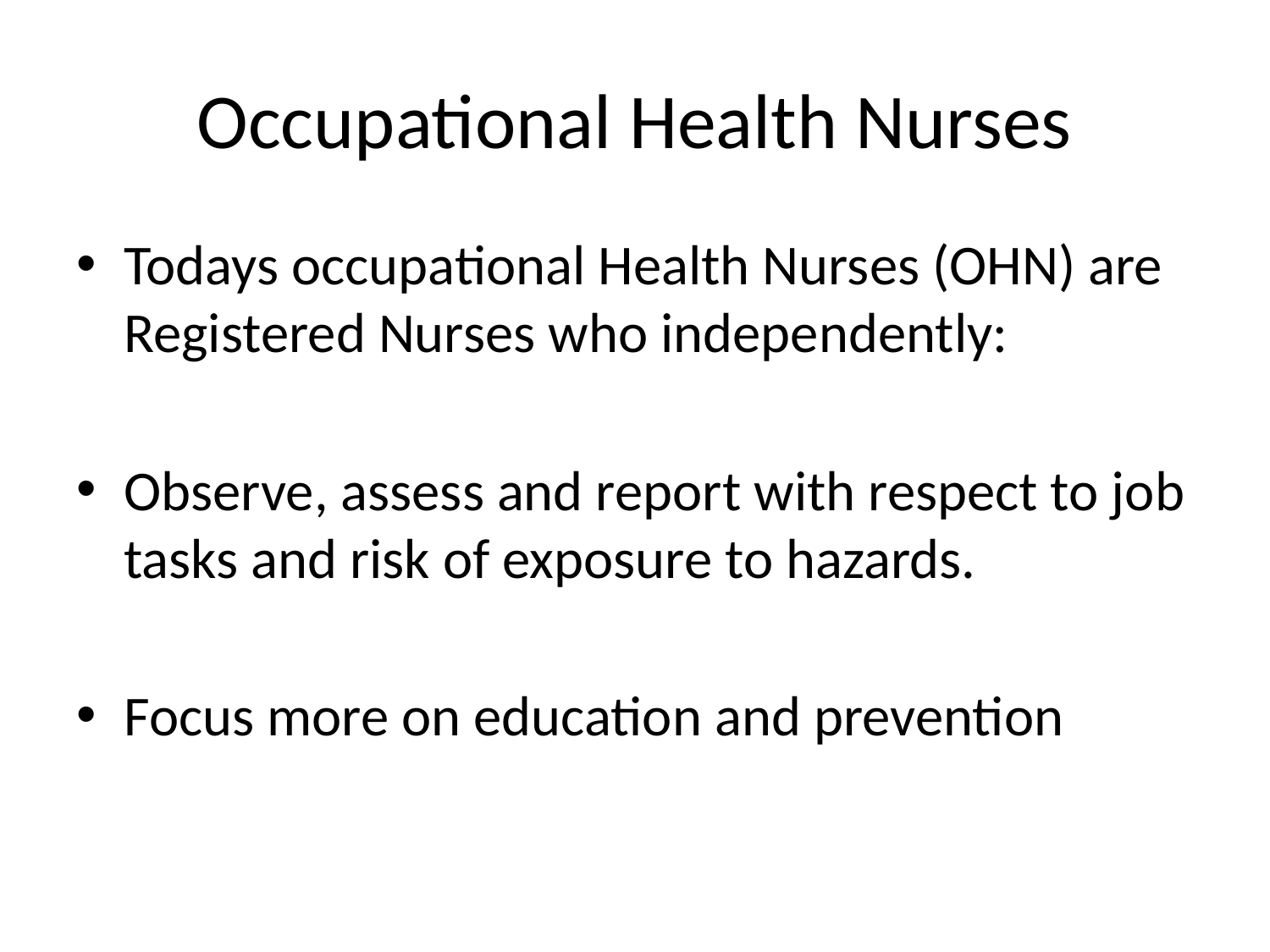

# Occupational Health Nurses
Todays occupational Health Nurses (OHN) are Registered Nurses who independently:

Observe, assess and report with respect to job tasks and risk of exposure to hazards.

Focus more on education and prevention